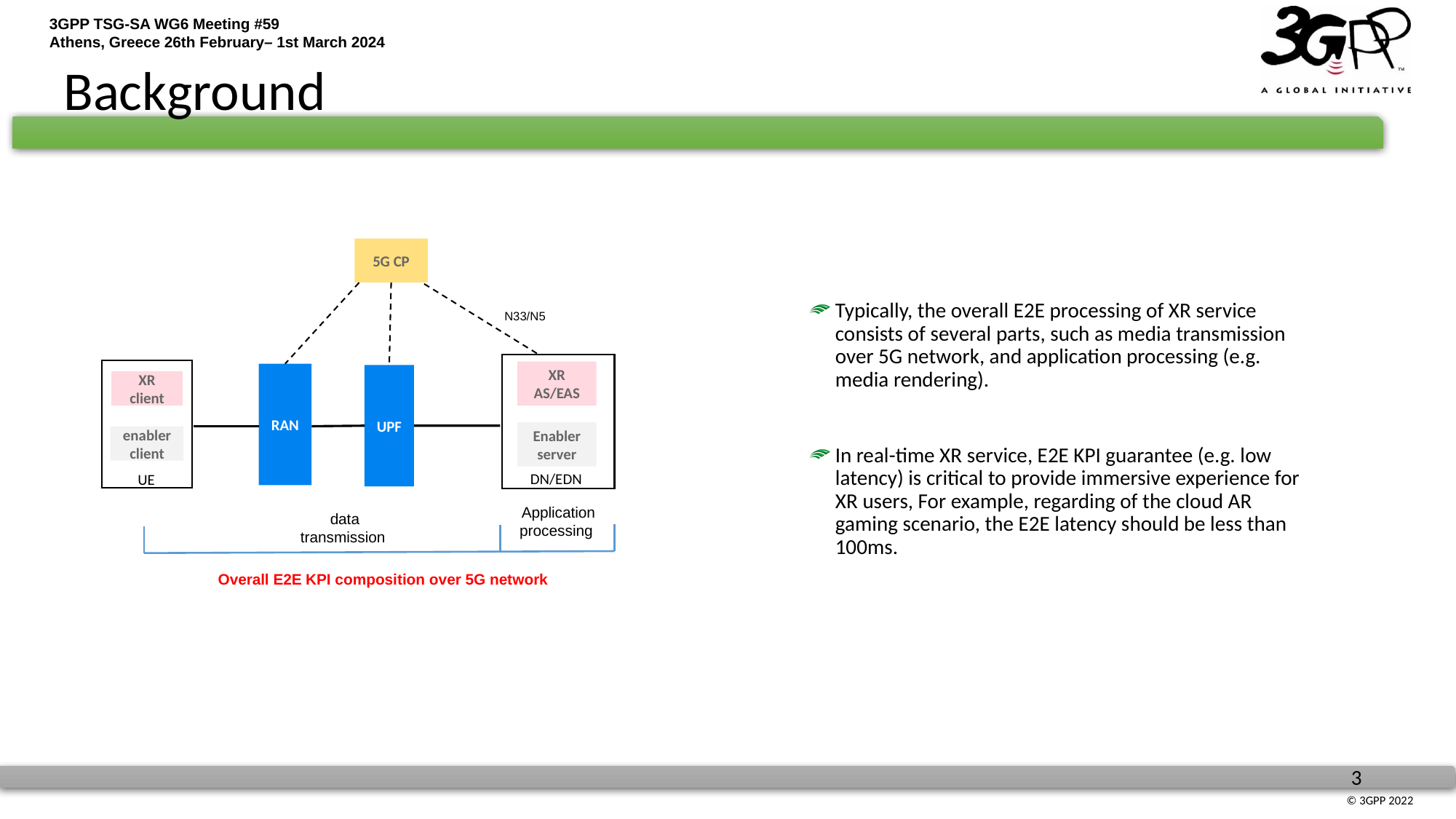

# Background
5G CP

Typically, the overall E2E processing of XR service consists of several parts, such as media transmission over 5G network, and application processing (e.g. media rendering).

In real-time XR service, E2E KPI guarantee (e.g. low latency) is critical to provide immersive experience for XR users, For example, regarding of the cloud AR gaming scenario, the E2E latency should be less than 100ms.
N33/N5

XR AS/EAS
RAN
UPF
XR client
Enabler server
enabler client
DN/EDN
UE
Application processing
data transmission
 Overall E2E KPI composition over 5G network